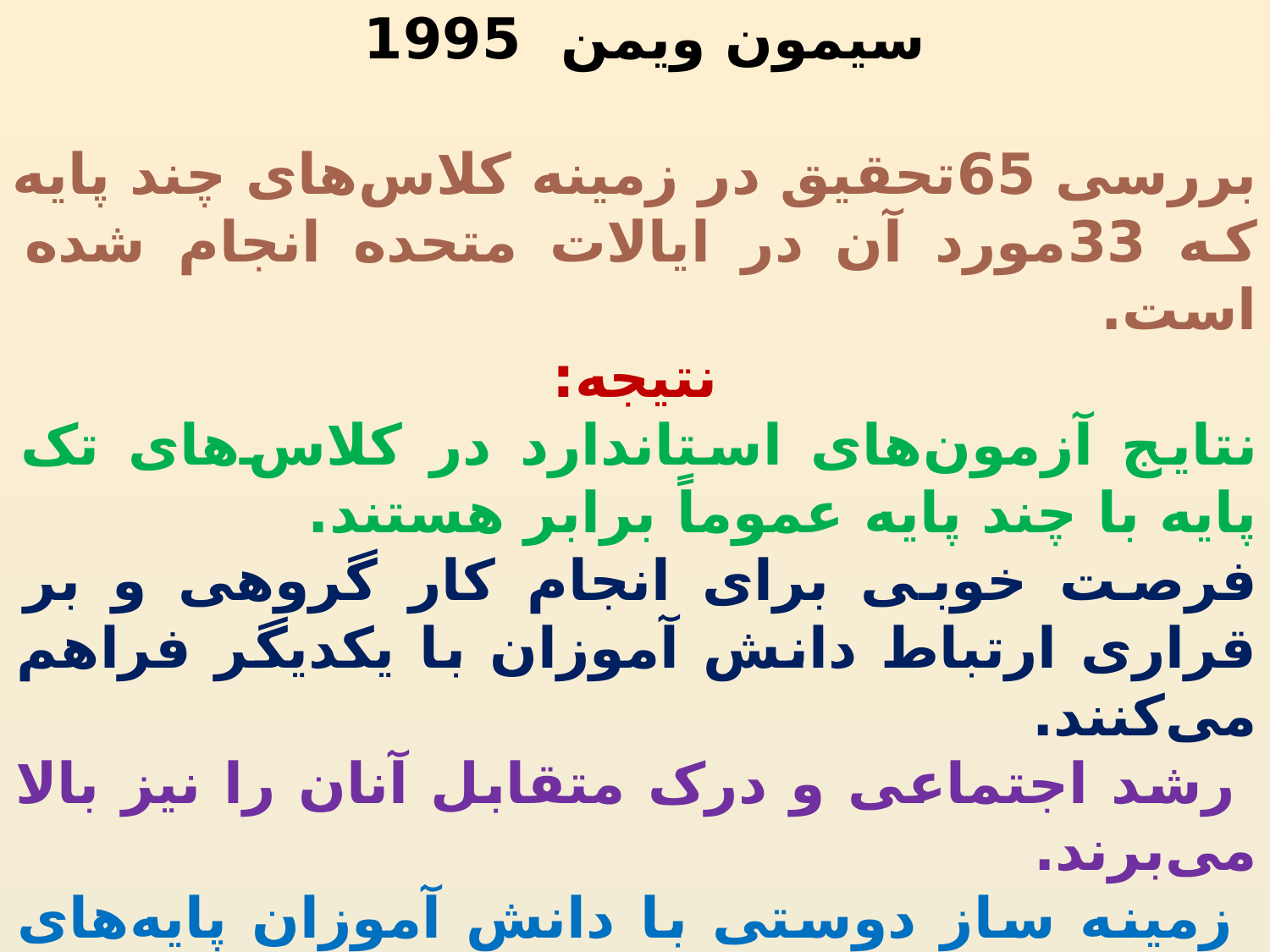

سیمون ویمن  1995

بررسی 65تحقیق در زمینه کلاس‌های چند پایه که 33مورد آن در ایالات متحده انجام شده است.
نتیجه:
نتایج آزمون‌های استاندارد در کلاس‌های تک پایه با چند پایه عموماً برابر هستند.
فرصت خوبی برای انجام کار گروهی و بر قراری ارتباط دانش آموزان با یکدیگر فراهم می‌کنند.
 رشد اجتماعی و درک متقابل آنان را نیز بالا می‌برند.
 زمینه ساز دوستی با دانش آموزان پایه‌های دیگر هستند که خود این امر سبب می‌شود، دانش آموزان به نظرات یکدیگر اهمّیّت بدهند.